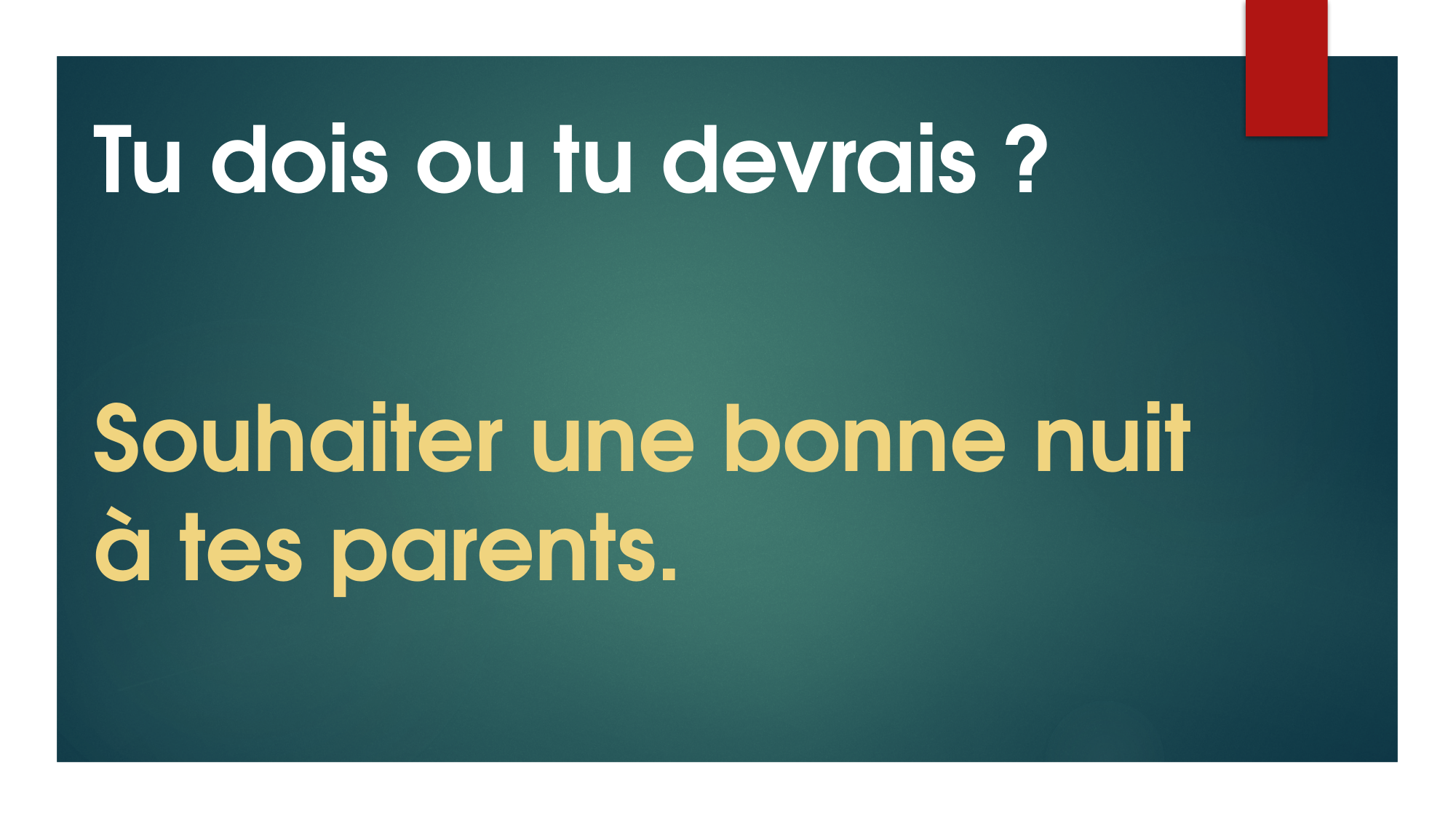

Tu dois ou tu devrais ?
Souhaiter une bonne nuit à tes parents.